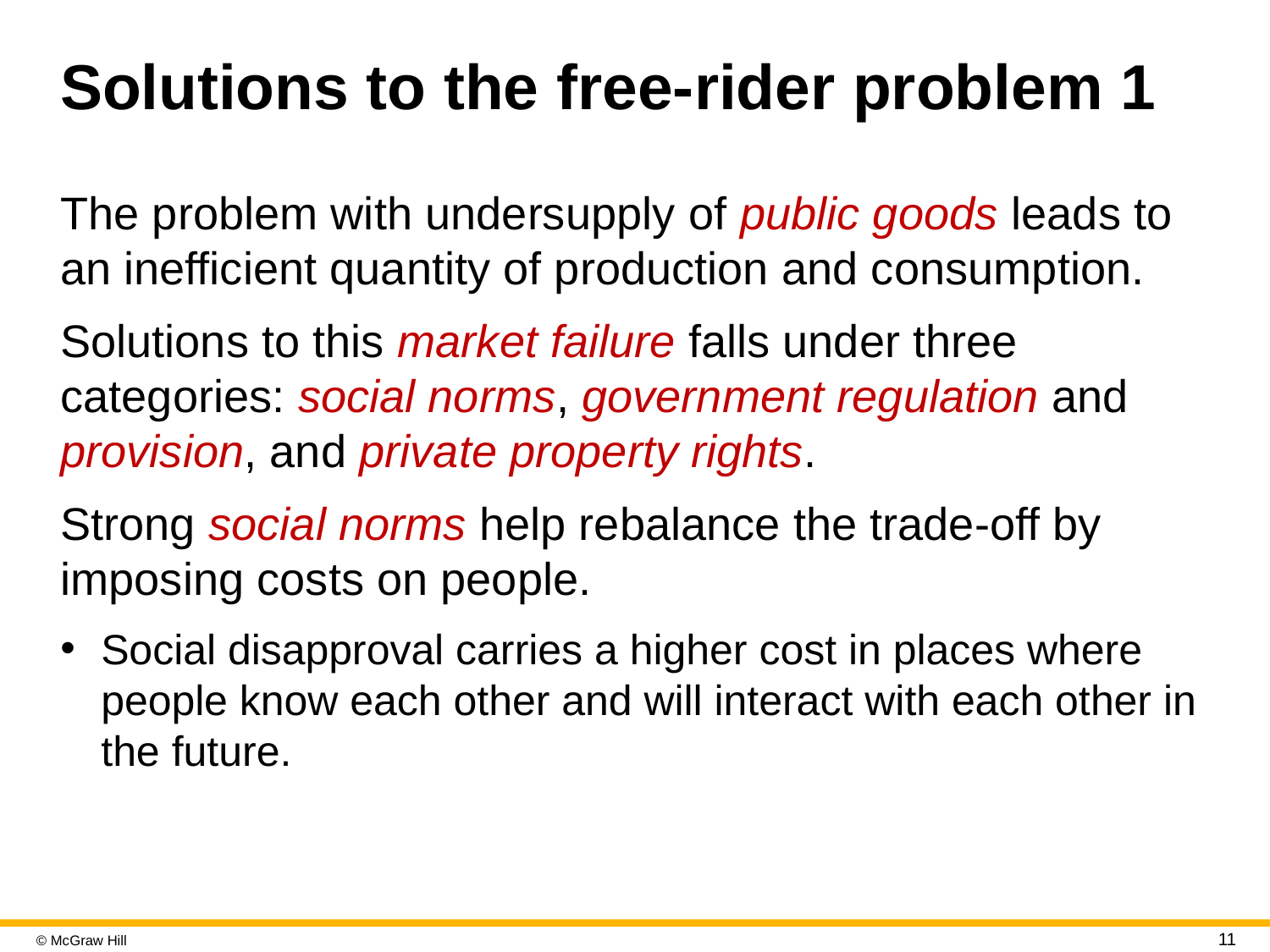

# Solutions to the free-rider problem 1
The problem with undersupply of public goods leads to an inefficient quantity of production and consumption.
Solutions to this market failure falls under three categories: social norms, government regulation and provision, and private property rights.
Strong social norms help rebalance the trade-off by imposing costs on people.
Social disapproval carries a higher cost in places where people know each other and will interact with each other in the future.